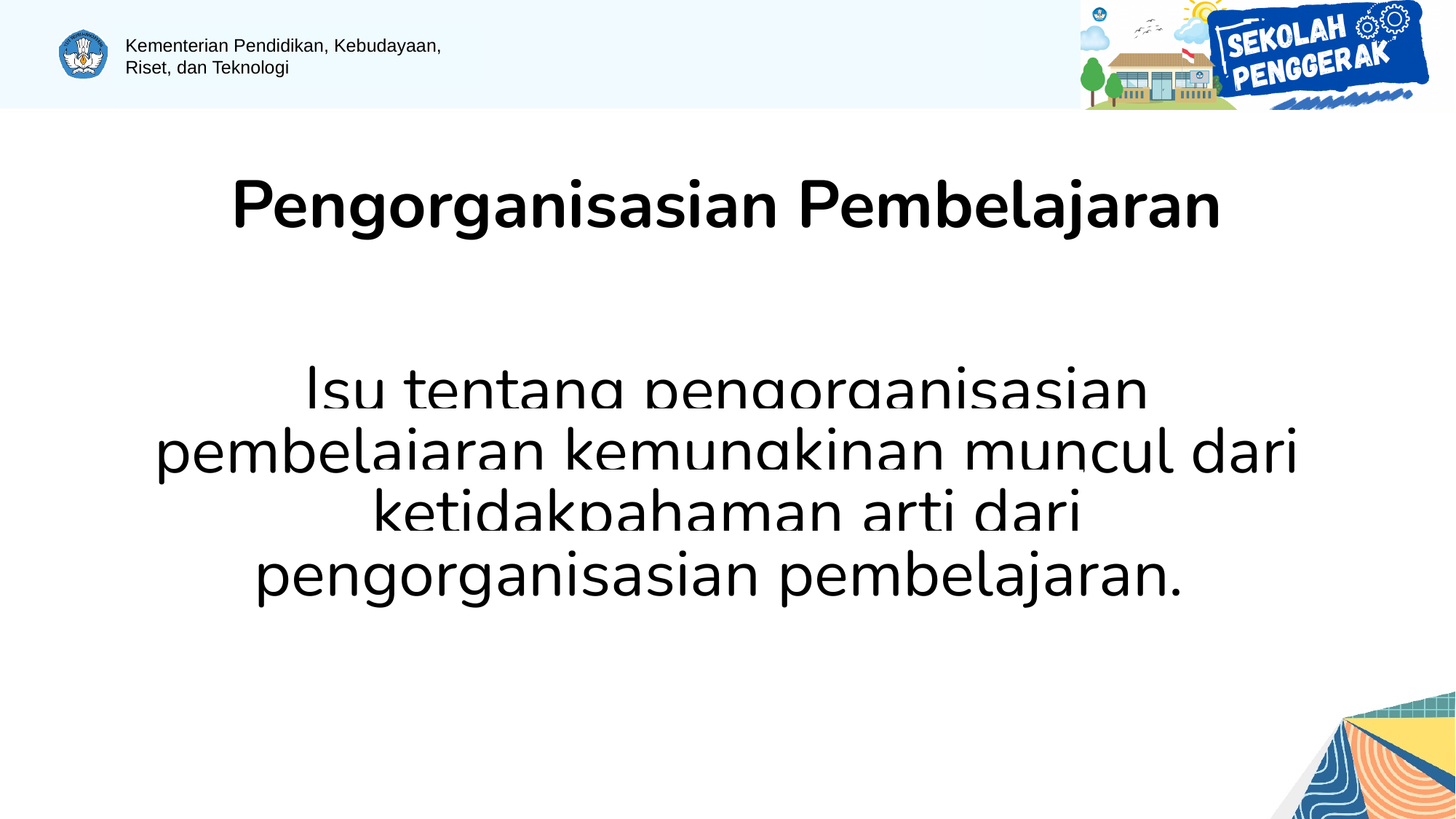

# Pengorganisasian Pembelajaran
Isu tentang pengorganisasian pembelajaran kemungkinan muncul dari ketidakpahaman arti dari pengorganisasian pembelajaran.